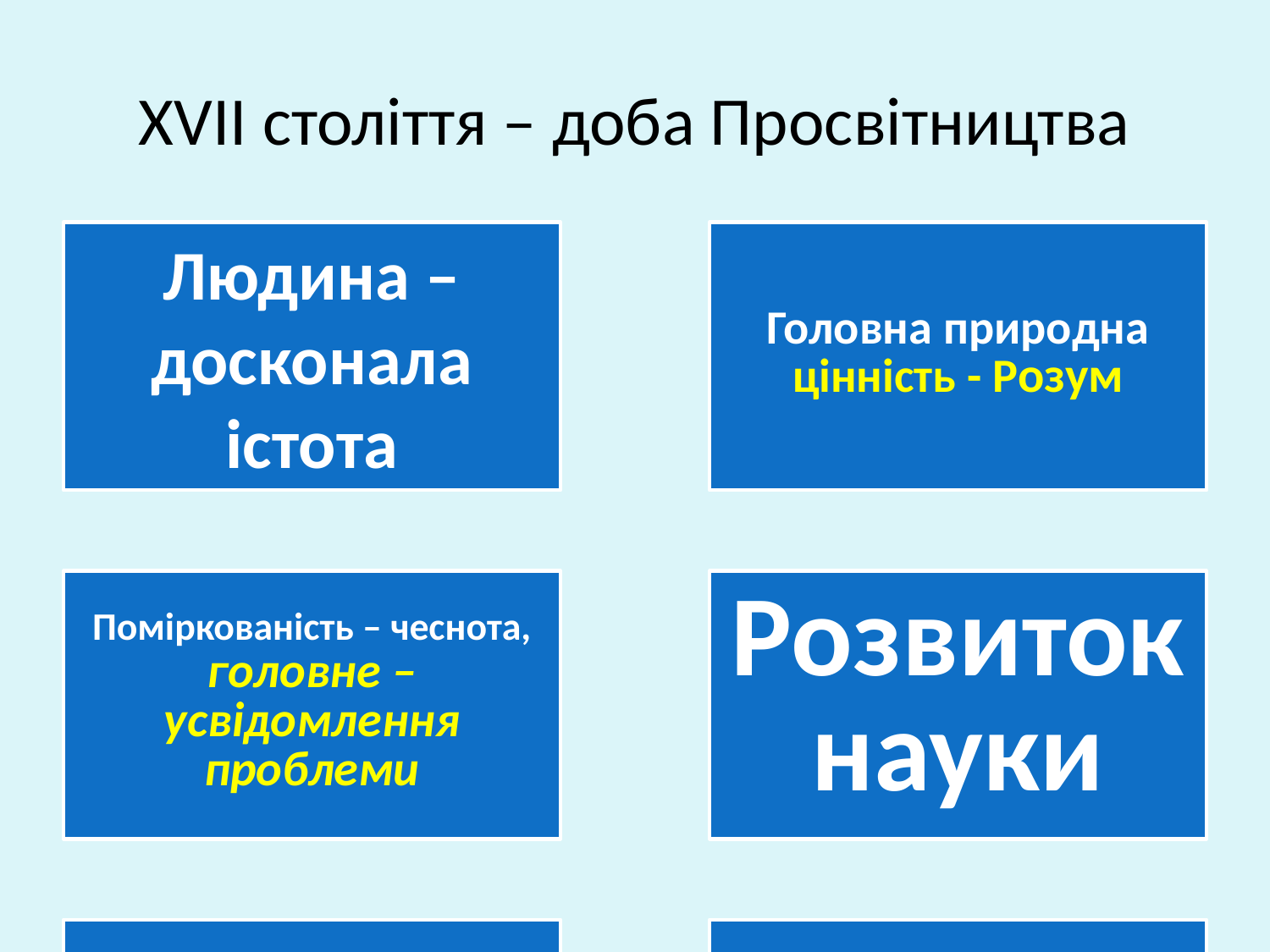

# XVII століття – доба Просвітництва
Людина – досконала істота
Головна природна цінність - Розум
Поміркованість – чеснота, головне – усвідомлення проблеми
Розвиток науки
XVII  століття –